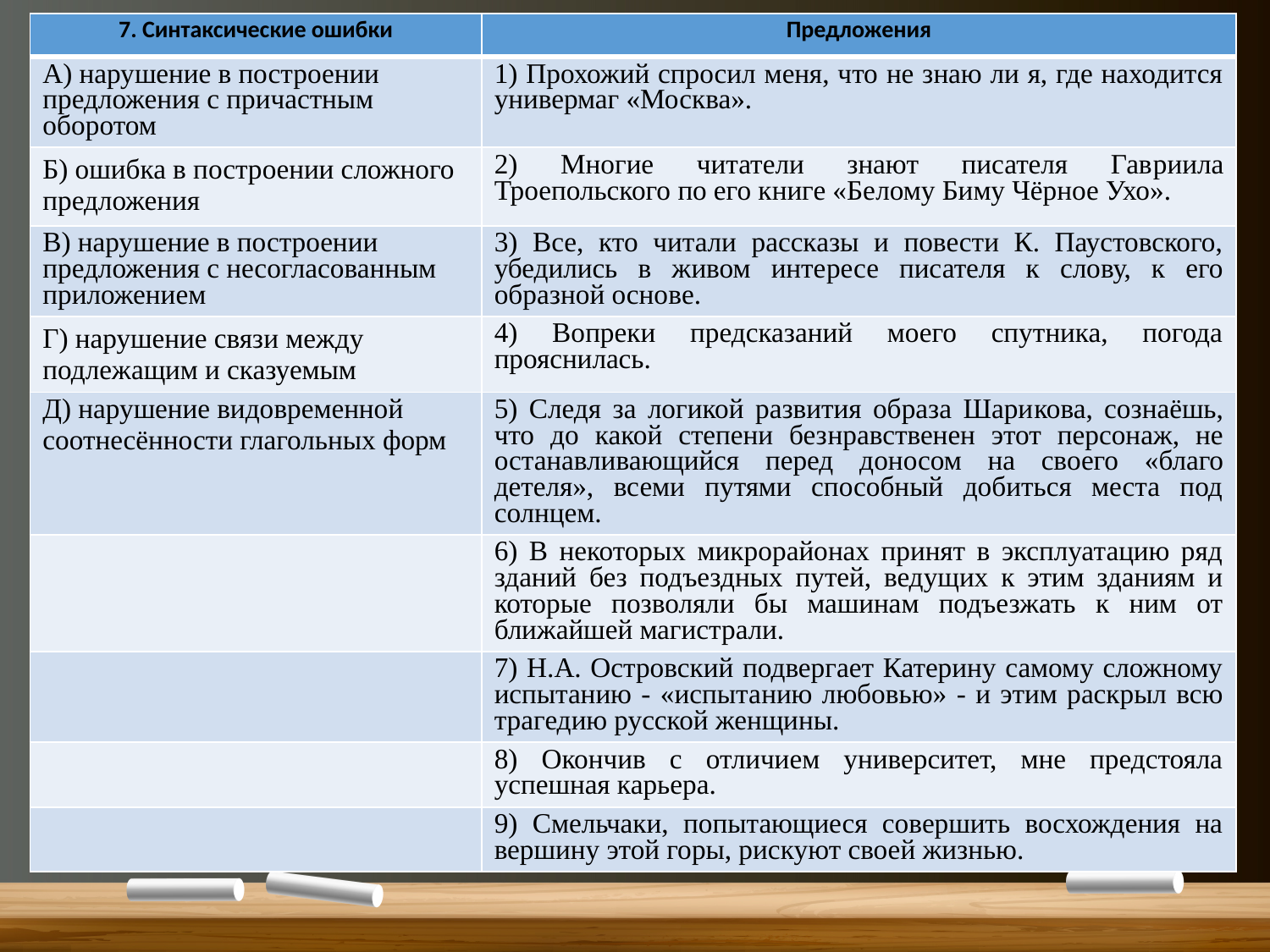

| 7. Синтаксические ошибки | Предложения |
| --- | --- |
| А) нарушение в построении предложения с причастным оборотом | 1) Прохожий спросил меня, что не знаю ли я, где находится универмаг «Москва». |
| Б) ошибка в построении сложного предложения | 2) Многие читатели знают писателя Гав­риила Троепольского по его книге «Бе­лому Биму Чёрное Ухо». |
| В) нарушение в построении предложения с несогласованным приложением | 3) Все, кто читали рассказы и повести К. Паустовского, убедились в живом инте­ресе писателя к слову, к его образной осно­ве. |
| Г) нарушение связи между подлежащим и сказуемым | 4) Вопреки предсказаний моего спутника, погода прояснилась. |
| Д) нарушение видовременной соотнесённости глагольных форм | 5) Следя за логикой развития образа Шари­кова, сознаёшь, что до какой степени без­нравственен этот персонаж, не останавли­вающийся перед доносом на своего «благо­детеля», всеми путями способный добиться места под солнцем. |
|  | 6) В некоторых микрорайонах принят в эксплуатацию ряд зданий без подъездных путей, ведущих к этим зданиям и которые позволяли бы машинам подъезжать к ним от ближайшей магистрали. |
|  | 7) Н.А. Островский подвергает Катерину самому сложному испытанию - «испыта­нию любовью» - и этим раскрыл всю тра­гедию русской женщины. |
|  | 8) Окончив с отличием университет, мне предстояла успешная карьера. |
|  | 9) Смельчаки, попытающиеся совершить восхождения на вершину этой горы, рис­куют своей жизнью. |